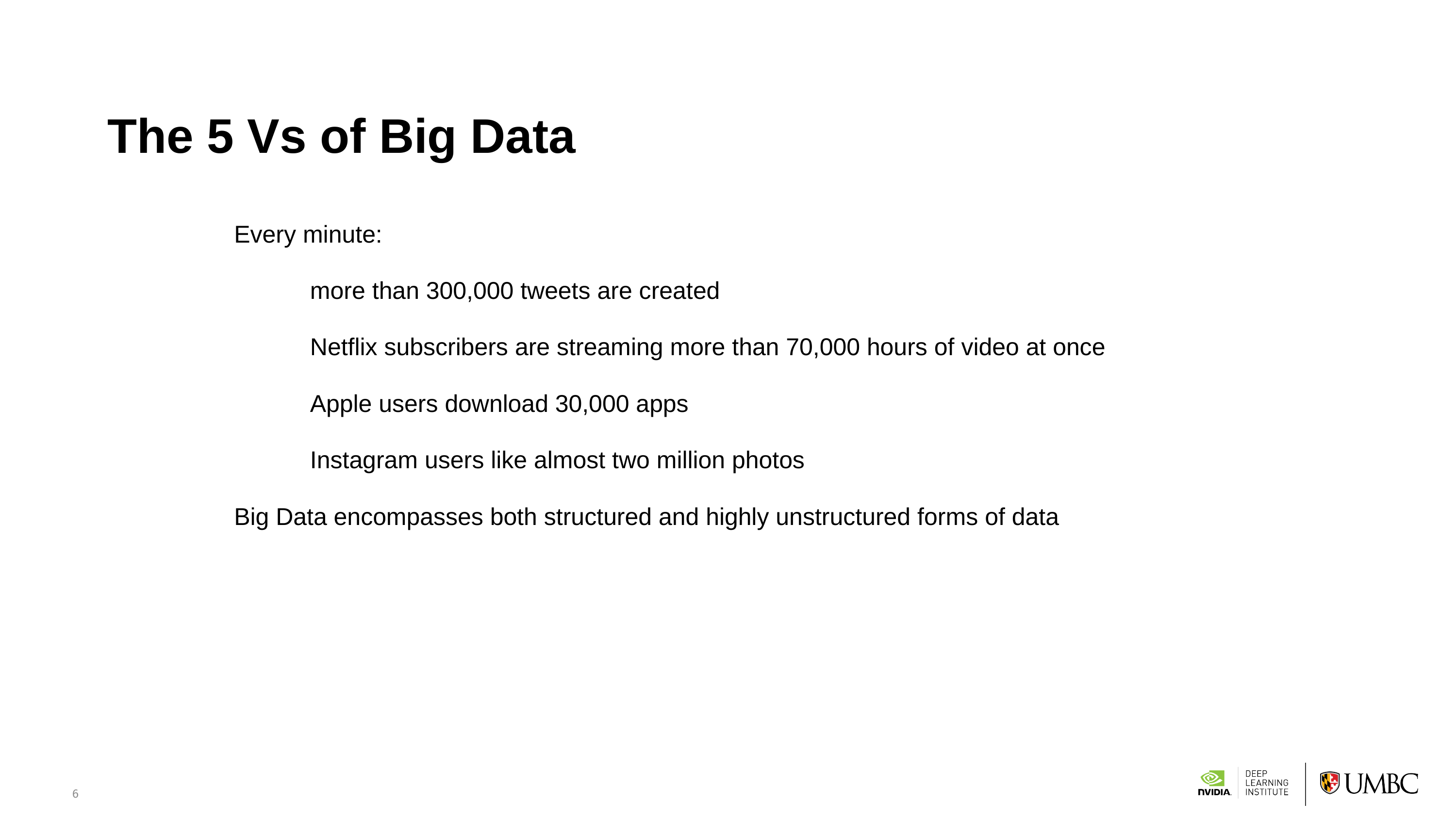

6
# The 5 Vs of Big Data
Every minute:
more than 300,000 tweets are created
Netflix subscribers are streaming more than 70,000 hours of video at once
Apple users download 30,000 apps
Instagram users like almost two million photos
Big Data encompasses both structured and highly unstructured forms of data
© Cambridge University Press 2018